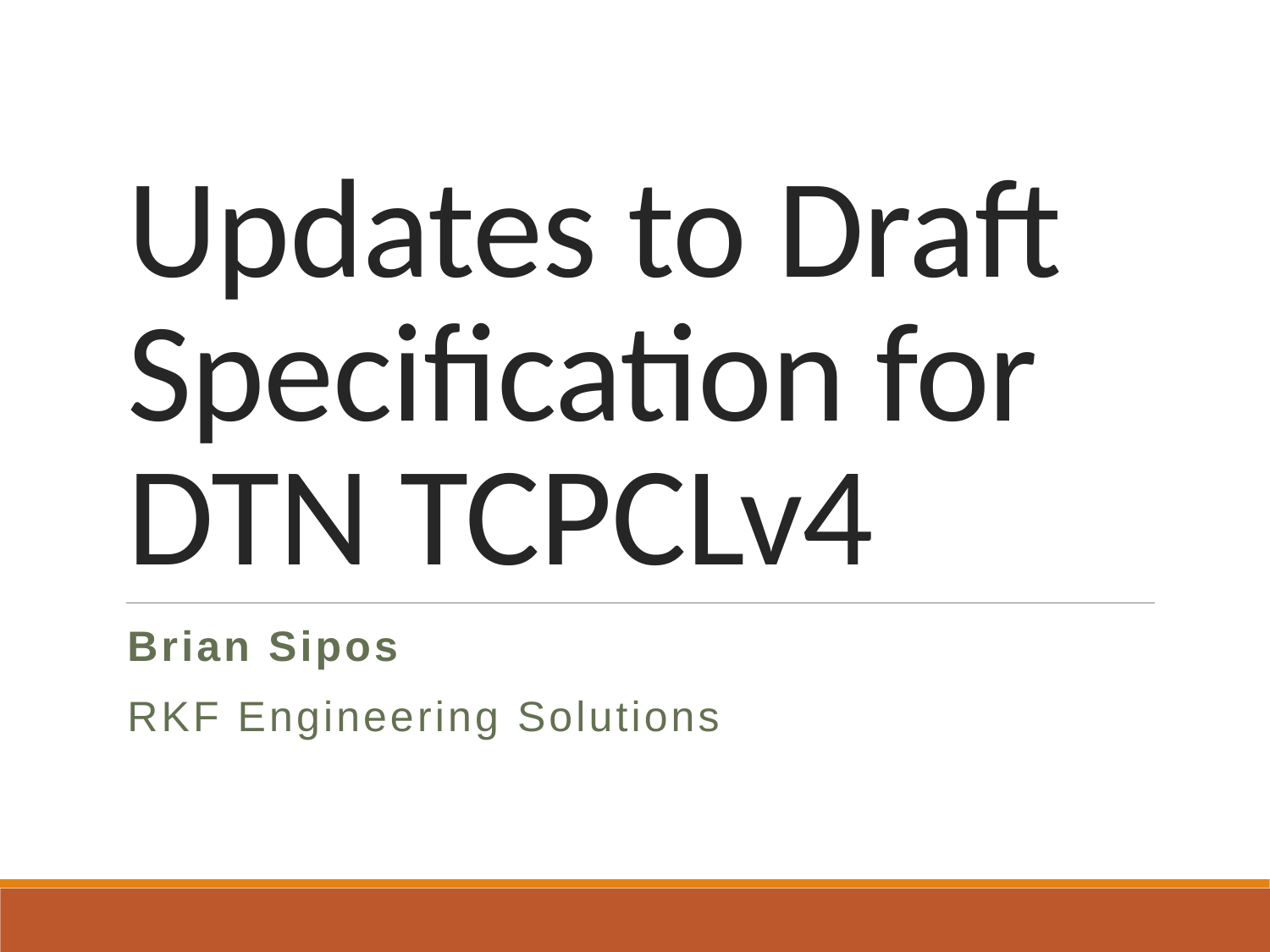

# Updates to Draft Specification for DTN TCPCLv4
Brian Sipos
RKF Engineering Solutions